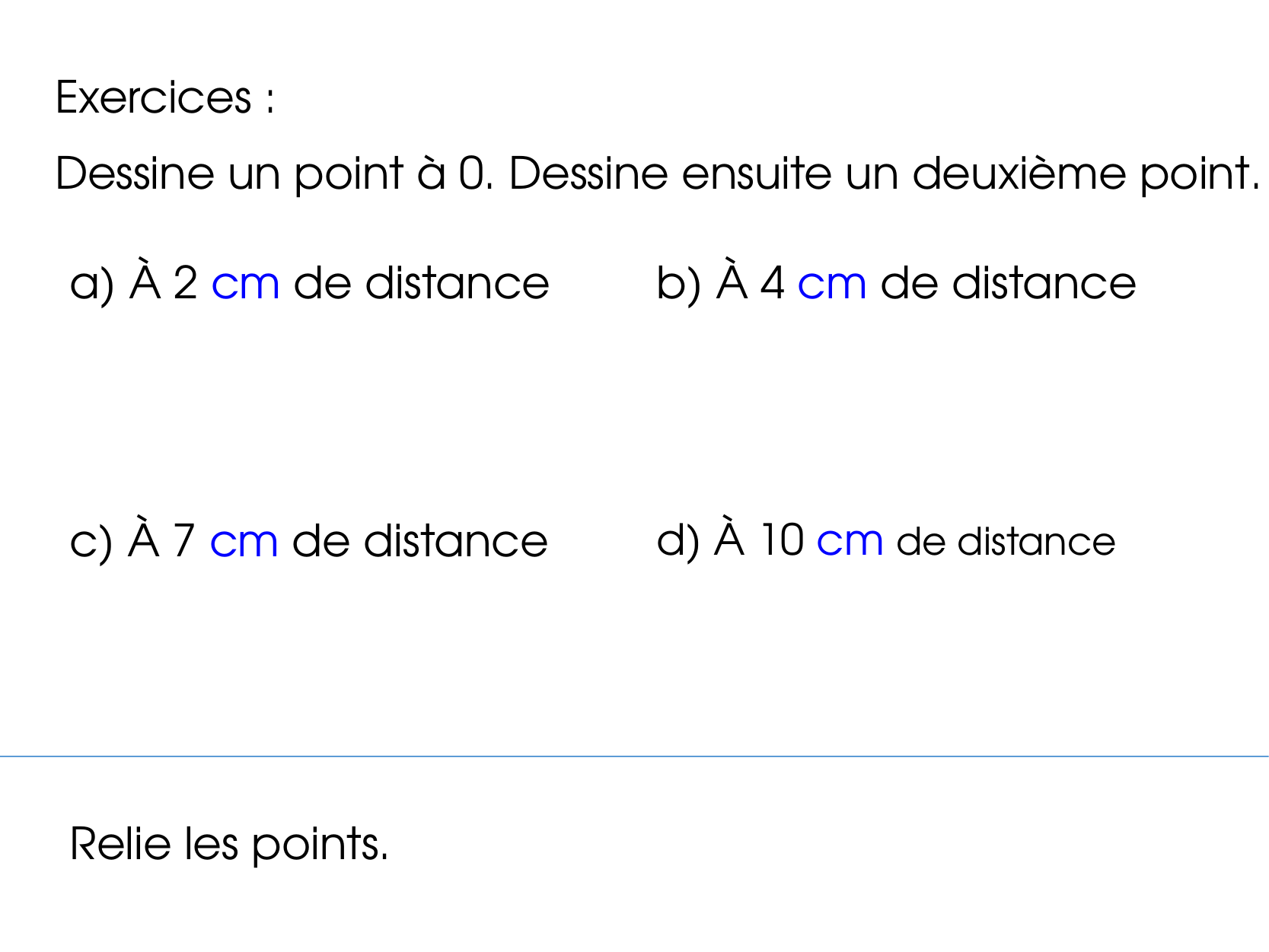

Exercices :
Dessine un point à 0. Dessine ensuite un deuxième point.
a) À 2 cm de distance
b) À 4 cm de distance
c) À 7 cm de distance
d) À 10 cm de distance
Relie les points.